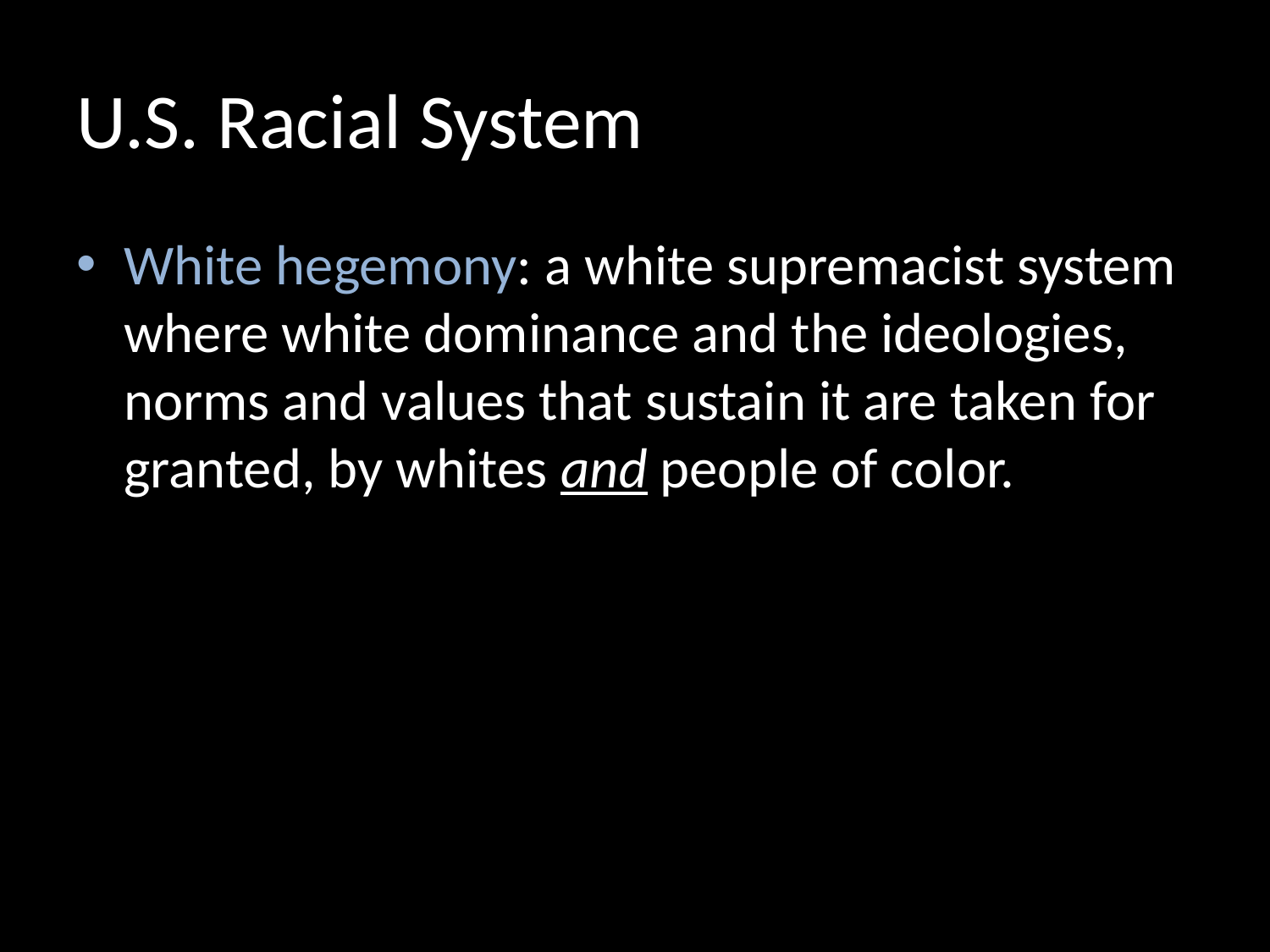

# U.S. Racial System
White hegemony: a white supremacist system where white dominance and the ideologies, norms and values that sustain it are taken for granted, by whites and people of color.